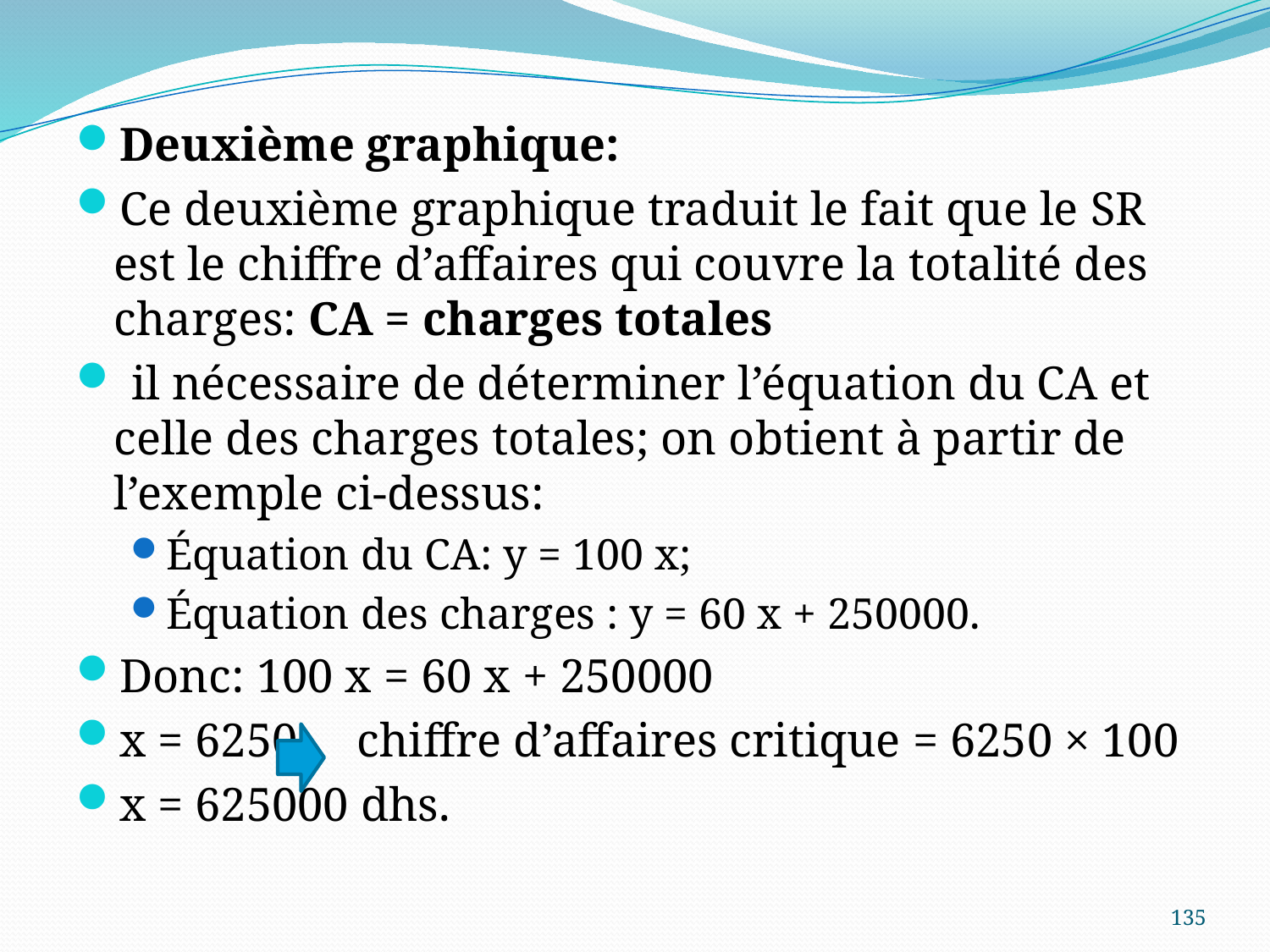

Deuxième graphique:
Ce deuxième graphique traduit le fait que le SR est le chiffre d’affaires qui couvre la totalité des charges: CA = charges totales
 il nécessaire de déterminer l’équation du CA et celle des charges totales; on obtient à partir de l’exemple ci-dessus:
Équation du CA: y = 100 x;
Équation des charges : y = 60 x + 250000.
Donc: 100 x = 60 x + 250000
x = 6250     chiffre d’affaires critique = 6250 × 100
x = 625000 dhs.

135